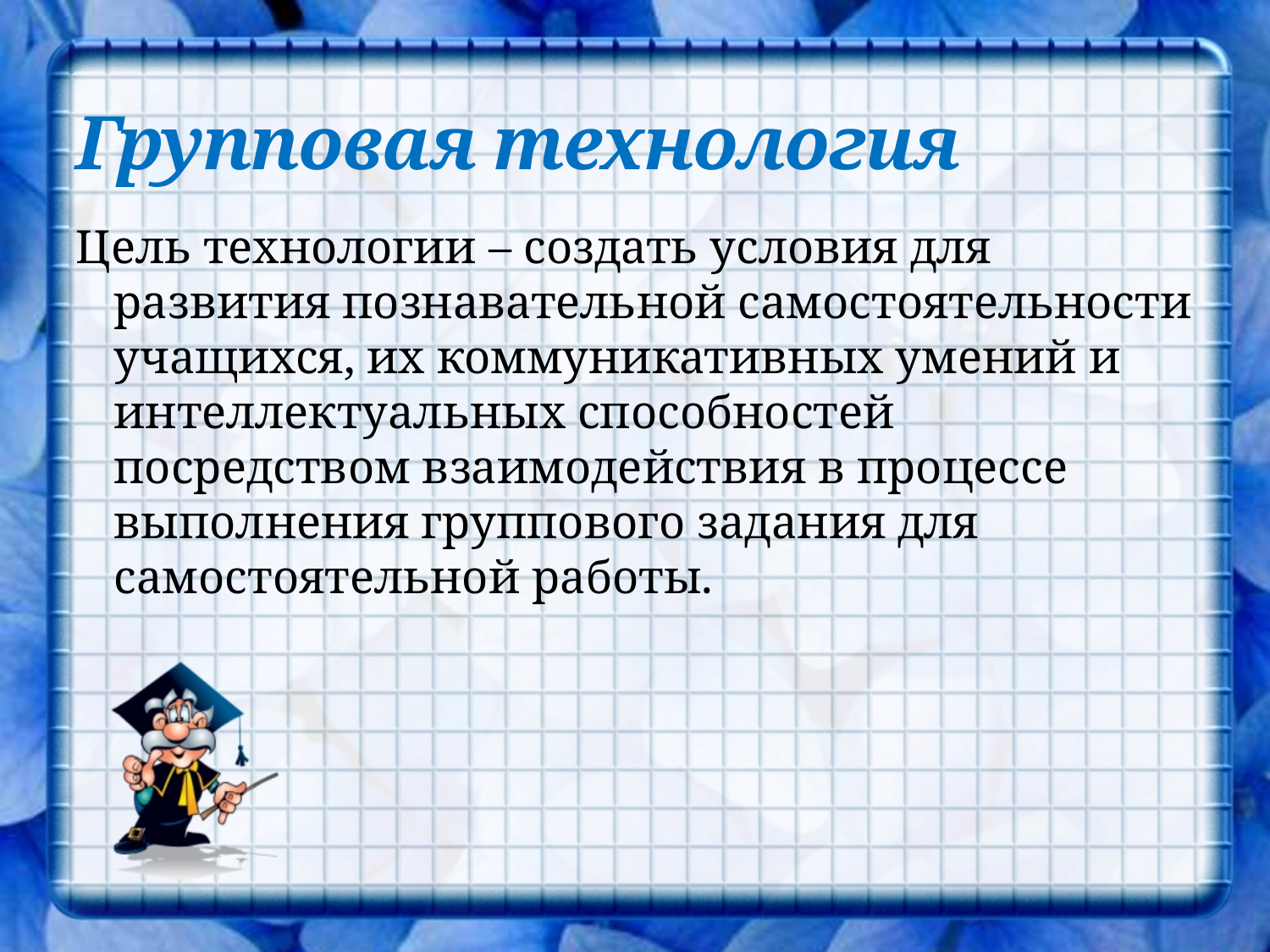

# Групповая технология
Цель технологии – создать условия для развития познавательной самостоятельности учащихся, их коммуникативных умений и интеллектуальных способностей посредством взаимодействия в процессе выполнения группового задания для самостоятельной работы.